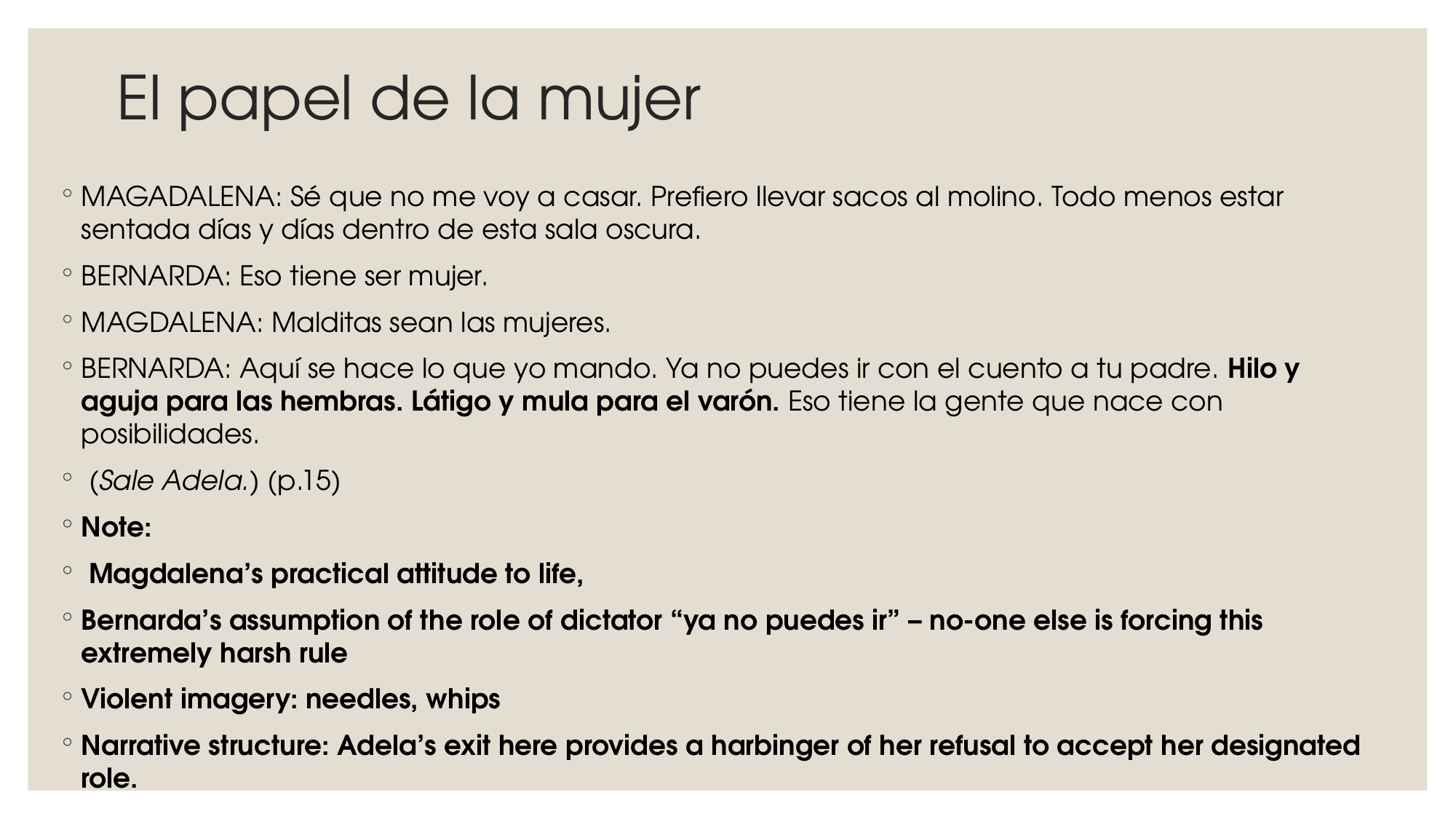

# El papel de la mujer
MAGADALENA: Sé que no me voy a casar. Prefiero llevar sacos al molino. Todo menos estar sentada días y días dentro de esta sala oscura.
BERNARDA: Eso tiene ser mujer.
MAGDALENA: Malditas sean las mujeres.
BERNARDA: Aquí se hace lo que yo mando. Ya no puedes ir con el cuento a tu padre. Hilo y aguja para las hembras. Látigo y mula para el varón. Eso tiene la gente que nace con posibilidades.
 (Sale Adela.) (p.15)
Note:
 Magdalena’s practical attitude to life,
Bernarda’s assumption of the role of dictator “ya no puedes ir” – no-one else is forcing this extremely harsh rule
Violent imagery: needles, whips
Narrative structure: Adela’s exit here provides a harbinger of her refusal to accept her designated role.